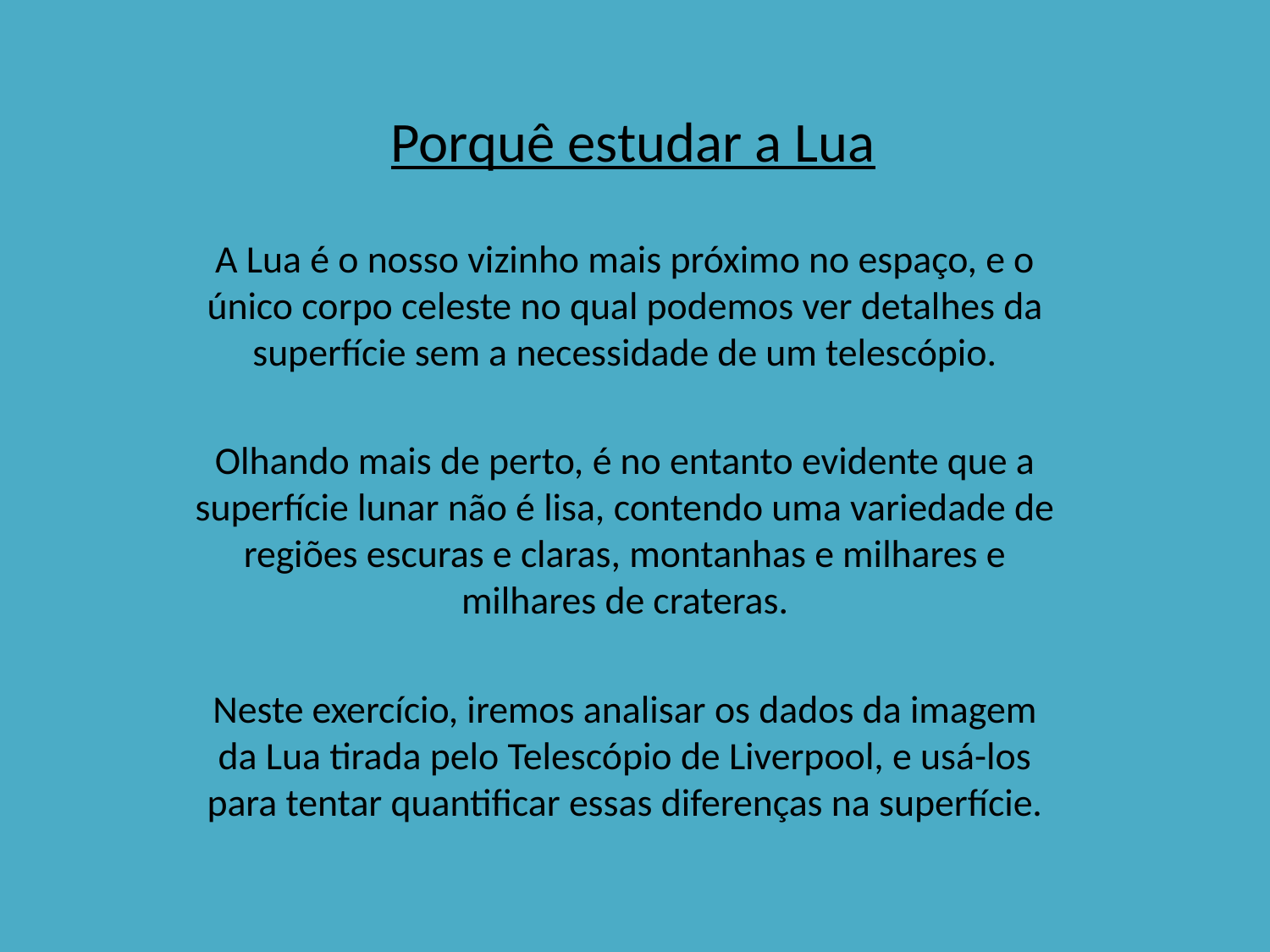

Porquê estudar a Lua
A Lua é o nosso vizinho mais próximo no espaço, e o único corpo celeste no qual podemos ver detalhes da superfície sem a necessidade de um telescópio.

Olhando mais de perto, é no entanto evidente que a superfície lunar não é lisa, contendo uma variedade de regiões escuras e claras, montanhas e milhares e milhares de crateras.

Neste exercício, iremos analisar os dados da imagem da Lua tirada pelo Telescópio de Liverpool, e usá-los para tentar quantificar essas diferenças na superfície.